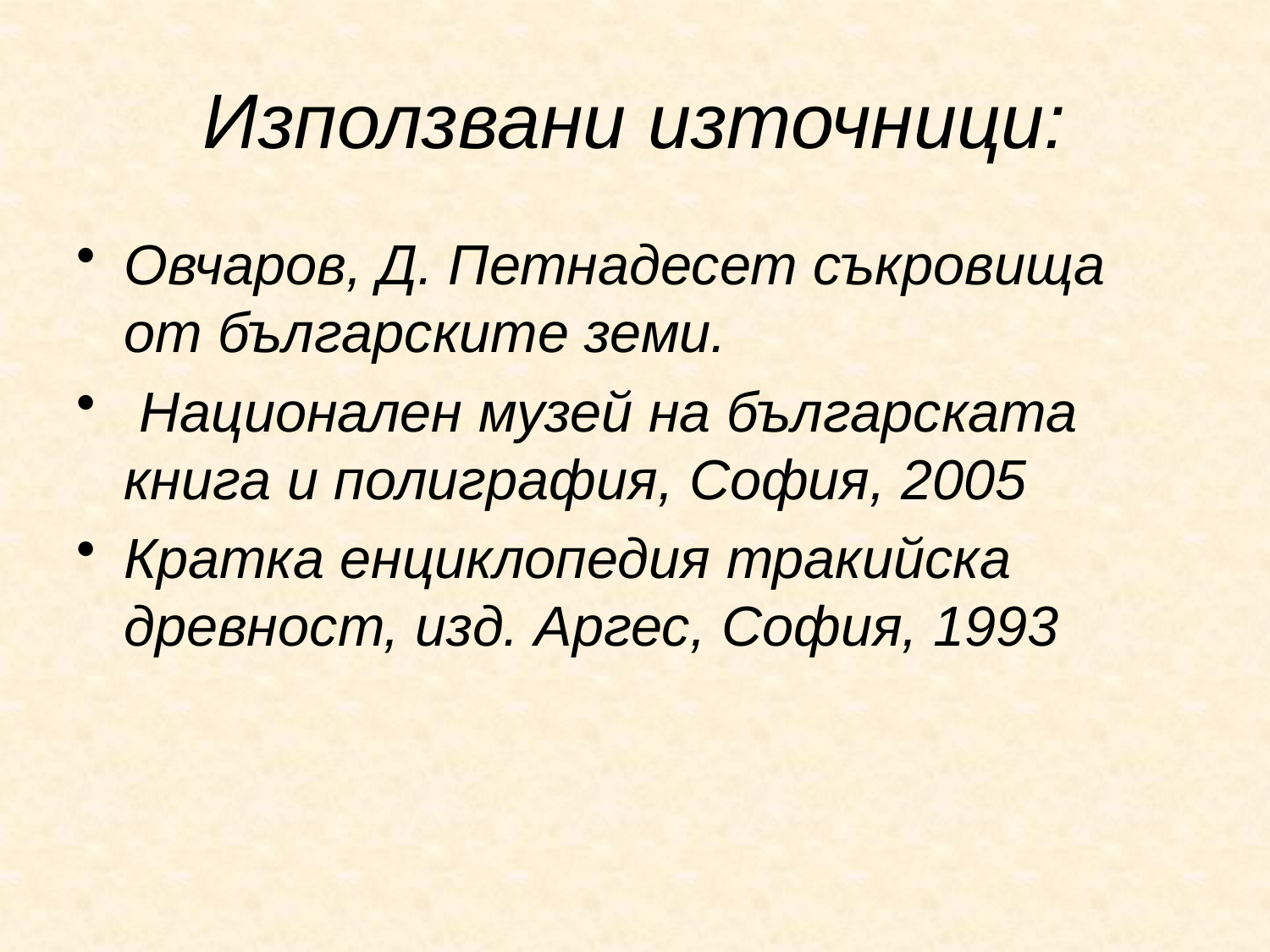

# Използвани източници:
Овчаров, Д. Петнадесет съкровища от българските земи.
 Национален музей на българската книга и полиграфия, София, 2005
Кратка енциклопедия тракийска древност, изд. Аргес, София, 1993